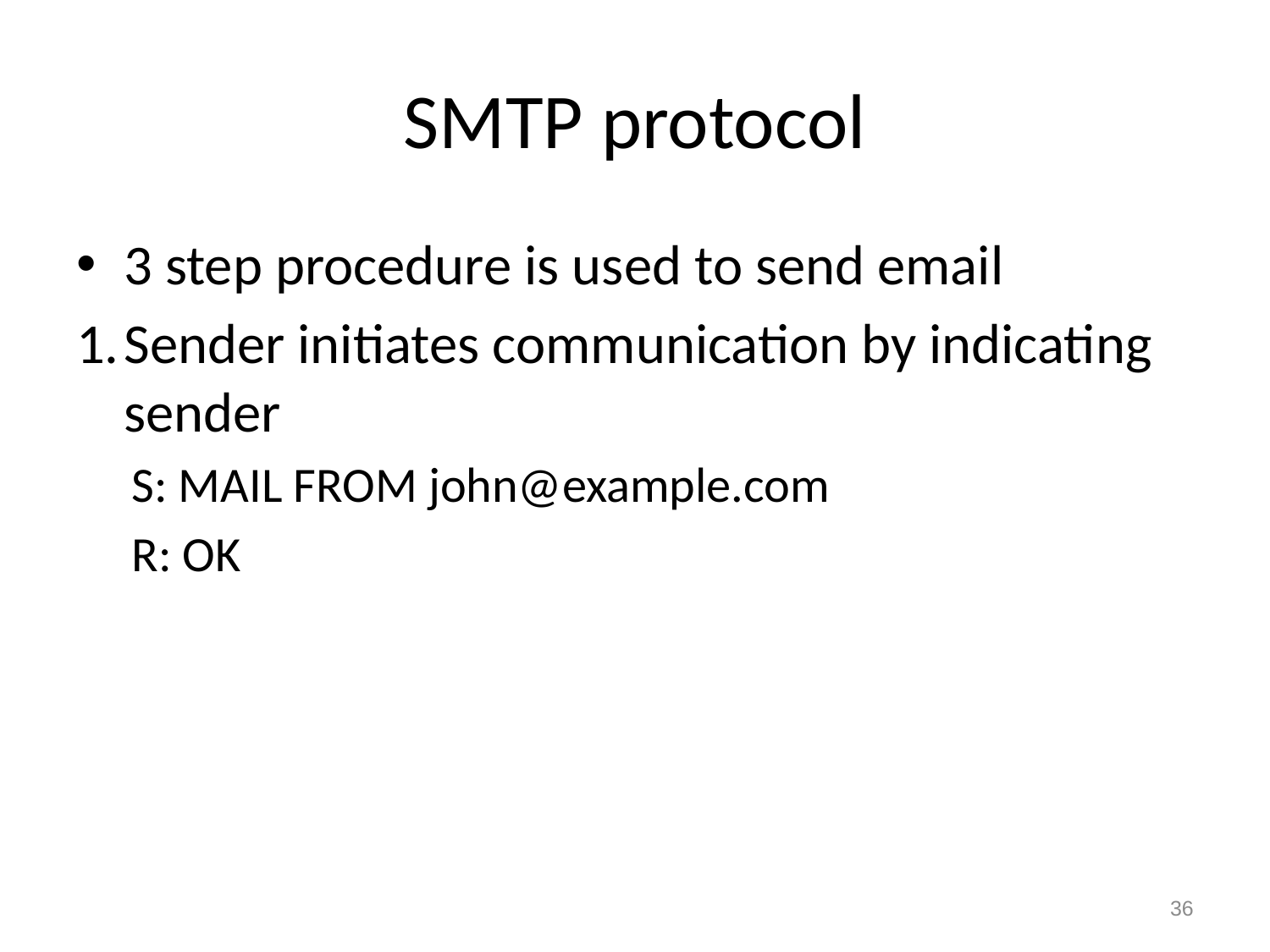

# SMTP protocol
3 step procedure is used to send email
Sender initiates communication by indicating sender
S: MAIL FROM john@example.com
R: OK
36